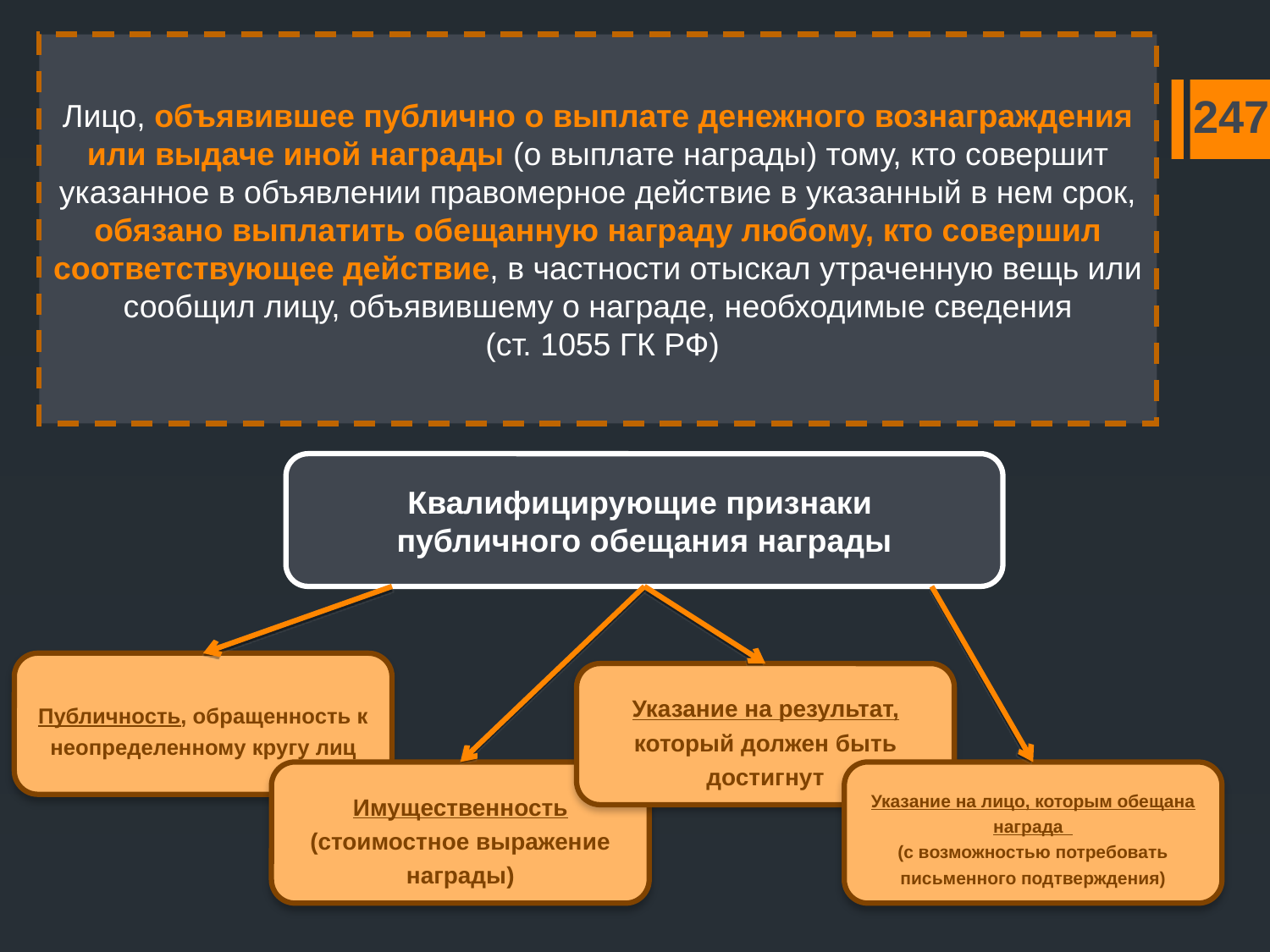

Лицо, объявившее публично о выплате денежного вознаграждения или выдаче иной награды (о выплате награды) тому, кто совершит указанное в объявлении правомерное действие в указанный в нем срок, обязано выплатить обещанную награду любому, кто совершил соответствующее действие, в частности отыскал утраченную вещь или сообщил лицу, объявившему о награде, необходимые сведения
 (ст. 1055 ГК РФ)

247
Квалифицирующие признаки
публичного обещания награды

Публичность, обращенность к неопределенному кругу лиц

Указание на результат, который должен быть достигнут

Указание на лицо, которым обещана награда
(с возможностью потребовать письменного подтверждения)

Имущественность (стоимостное выражение награды)